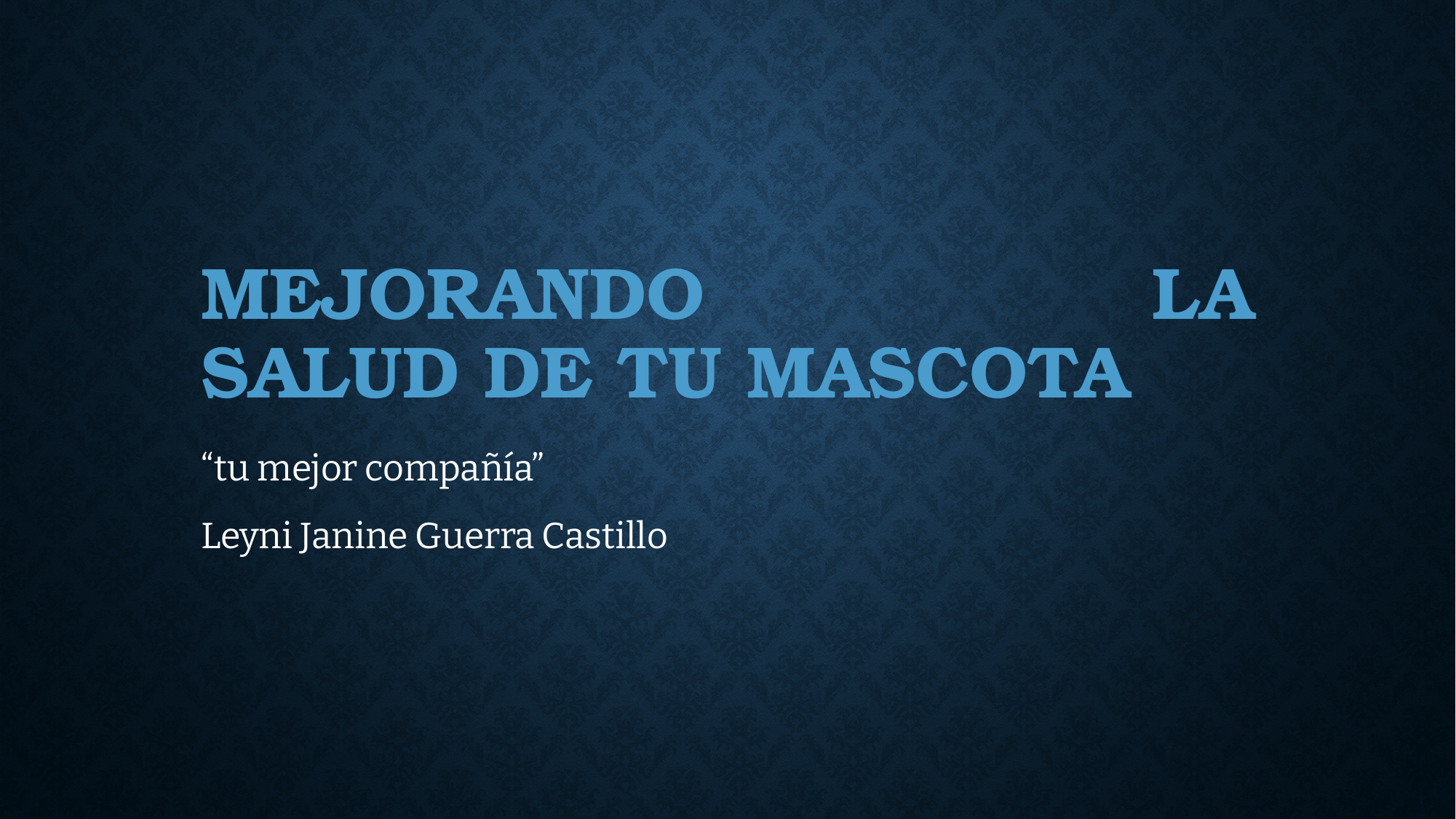

# MEJORANDO LA SALUD DE TU MASCOTA
“tu mejor compañía”
Leyni Janine Guerra Castillo